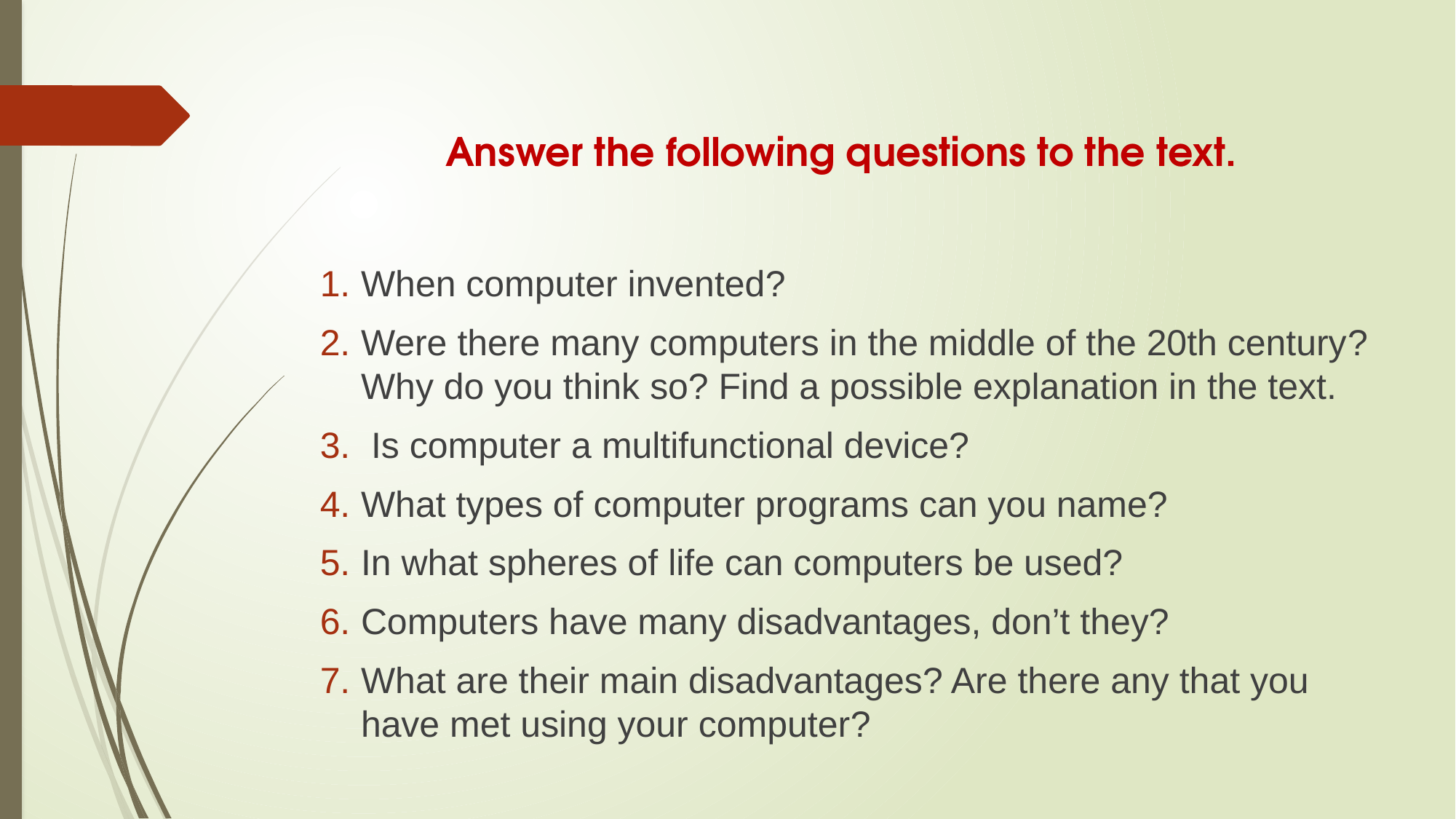

# Answer the following questions to the text.
When computer invented?
Were there many computers in the middle of the 20th century? Why do you think so? Find a possible explanation in the text.
 Is computer a multifunctional device?
What types of computer programs can you name?
In what spheres of life can computers be used?
Computers have many disadvantages, don’t they?
What are their main disadvantages? Are there any that you have met using your computer?